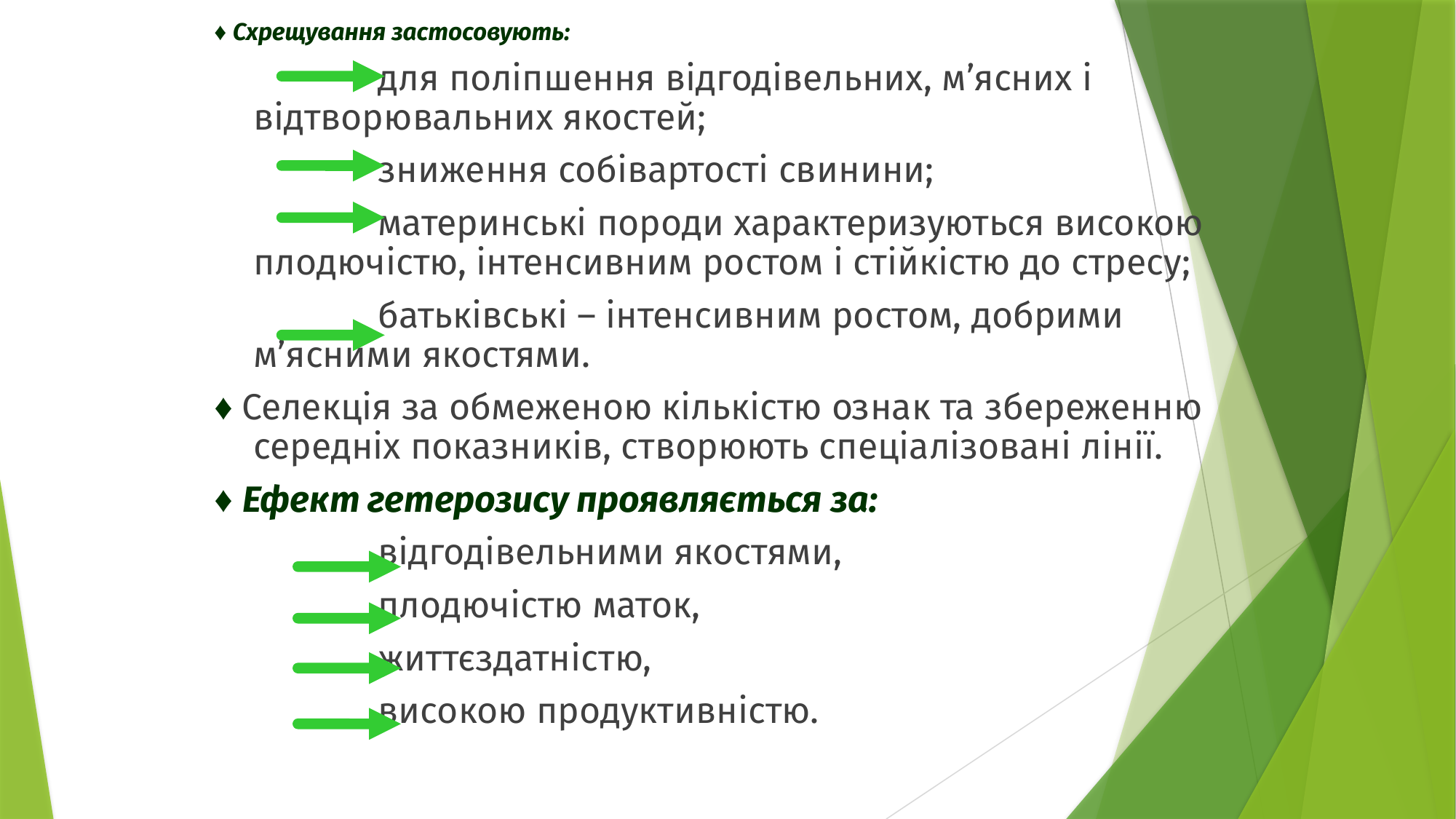

♦ Схрещування застосовують:
                 для поліпшення відгодівельних, м’ясних і відтворювальних якостей;
                 зниження собівартості свинини;
                 материнські породи характеризуються високою плодючістю, інтенсивним ростом і стійкістю до стресу;
                 батьківські – інтенсивним ростом, добрими м’ясними якостями.
♦ Селекція за обмеженою кількістю ознак та збереженню середніх показників, створюють спеціалізовані лінії.
♦ Ефект гетерозису проявляється за:
                 відгодівельними якостями,
                 плодючістю маток,
                 життєздатністю,
                 високою продуктивністю.